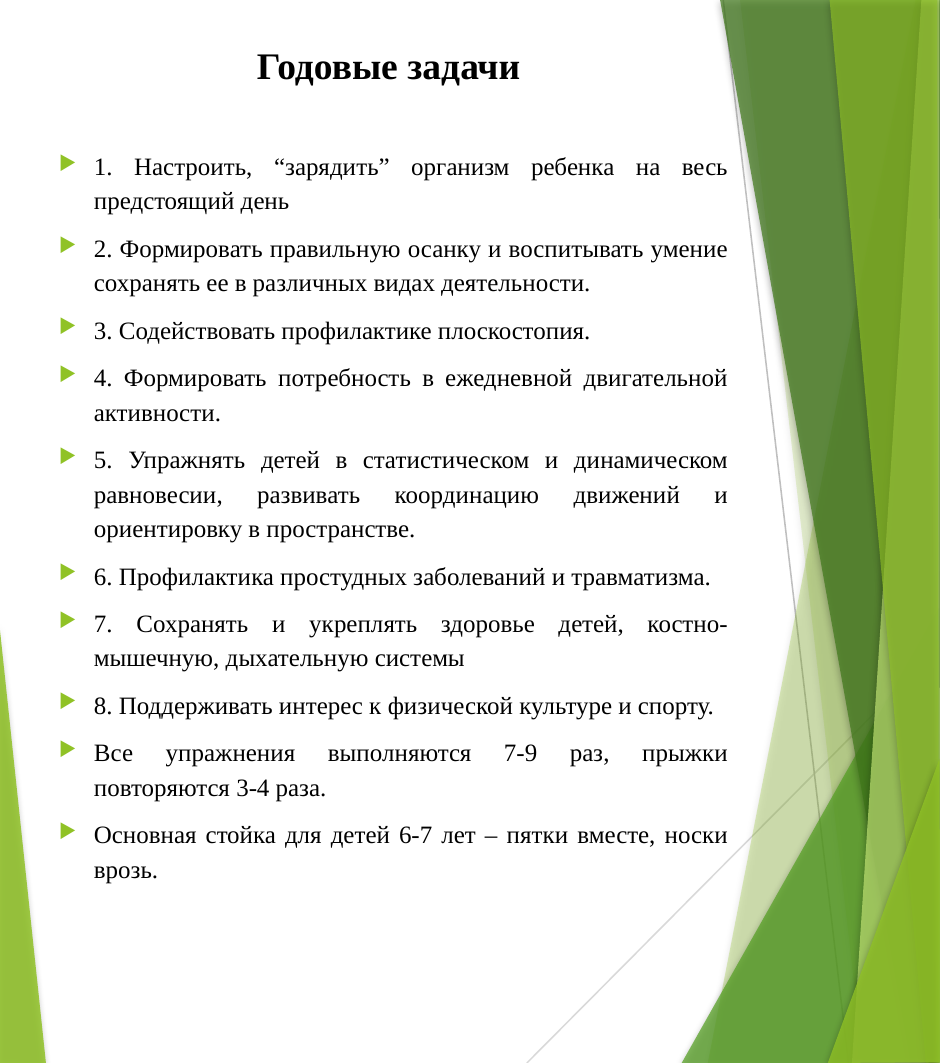

# Годовые задачи

1. Настроить, “зарядить” организм ребенка на весь предстоящий день
2. Формировать правильную осанку и воспитывать умение сохранять ее в различных видах деятельности.
3. Содействовать профилактике плоскостопия.
4. Формировать потребность в ежедневной двигательной активности.
5. Упражнять детей в статистическом и динамическом равновесии, развивать координацию движений и ориентировку в пространстве.
6. Профилактика простудных заболеваний и травматизма.
7. Сохранять и укреплять здоровье детей, костно-мышечную, дыхательную системы
8. Поддерживать интерес к физической культуре и спорту.
Все упражнения выполняются 7-9 раз, прыжки повторяются 3-4 раза.
Основная стойка для детей 6-7 лет – пятки вместе, носки врозь.